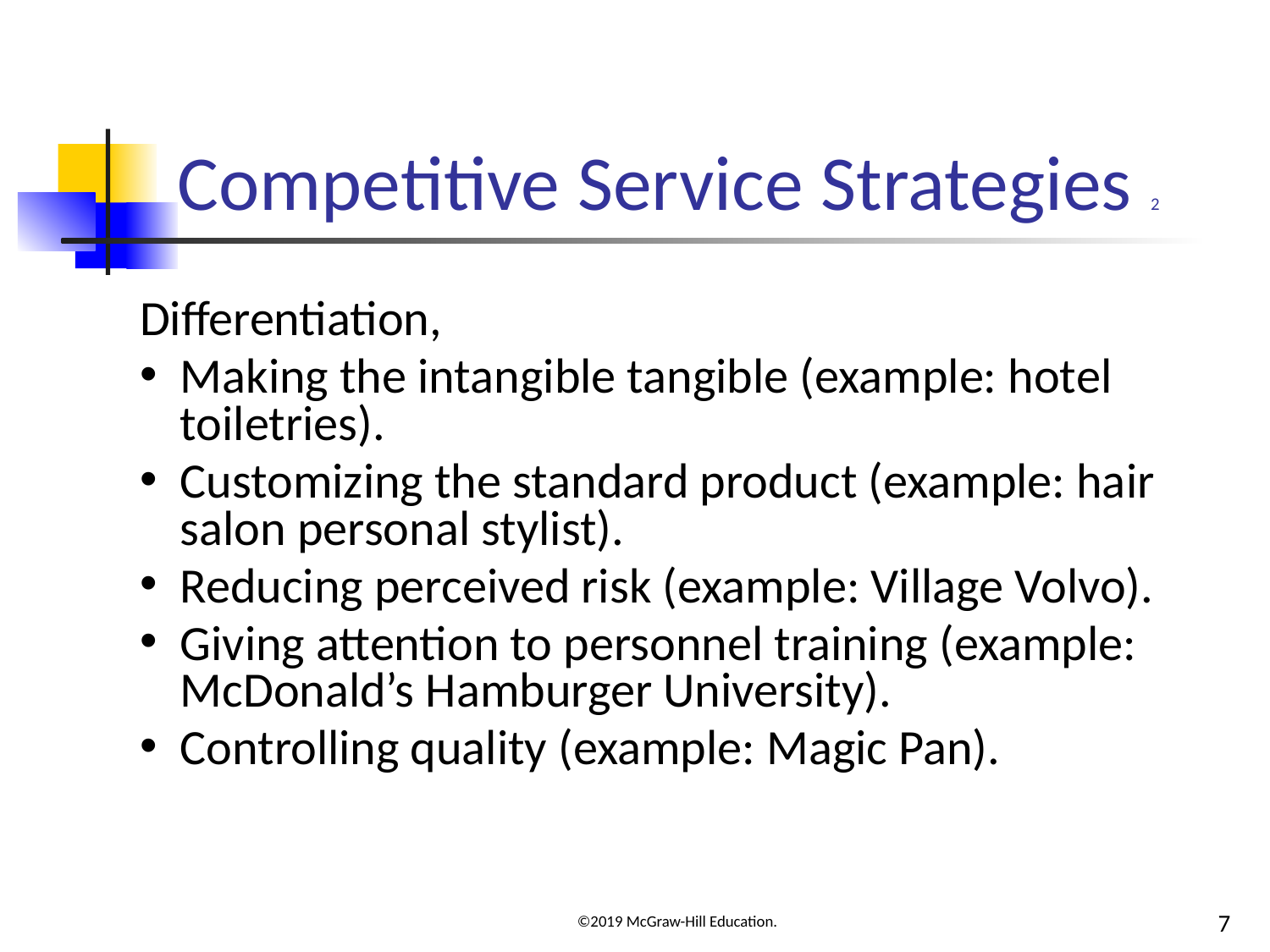

# Competitive Service Strategies 2
Differentiation,
Making the intangible tangible (example: hotel toiletries).
Customizing the standard product (example: hair salon personal stylist).
Reducing perceived risk (example: Village Volvo).
Giving attention to personnel training (example: McDonald’s Hamburger University).
Controlling quality (example: Magic Pan).